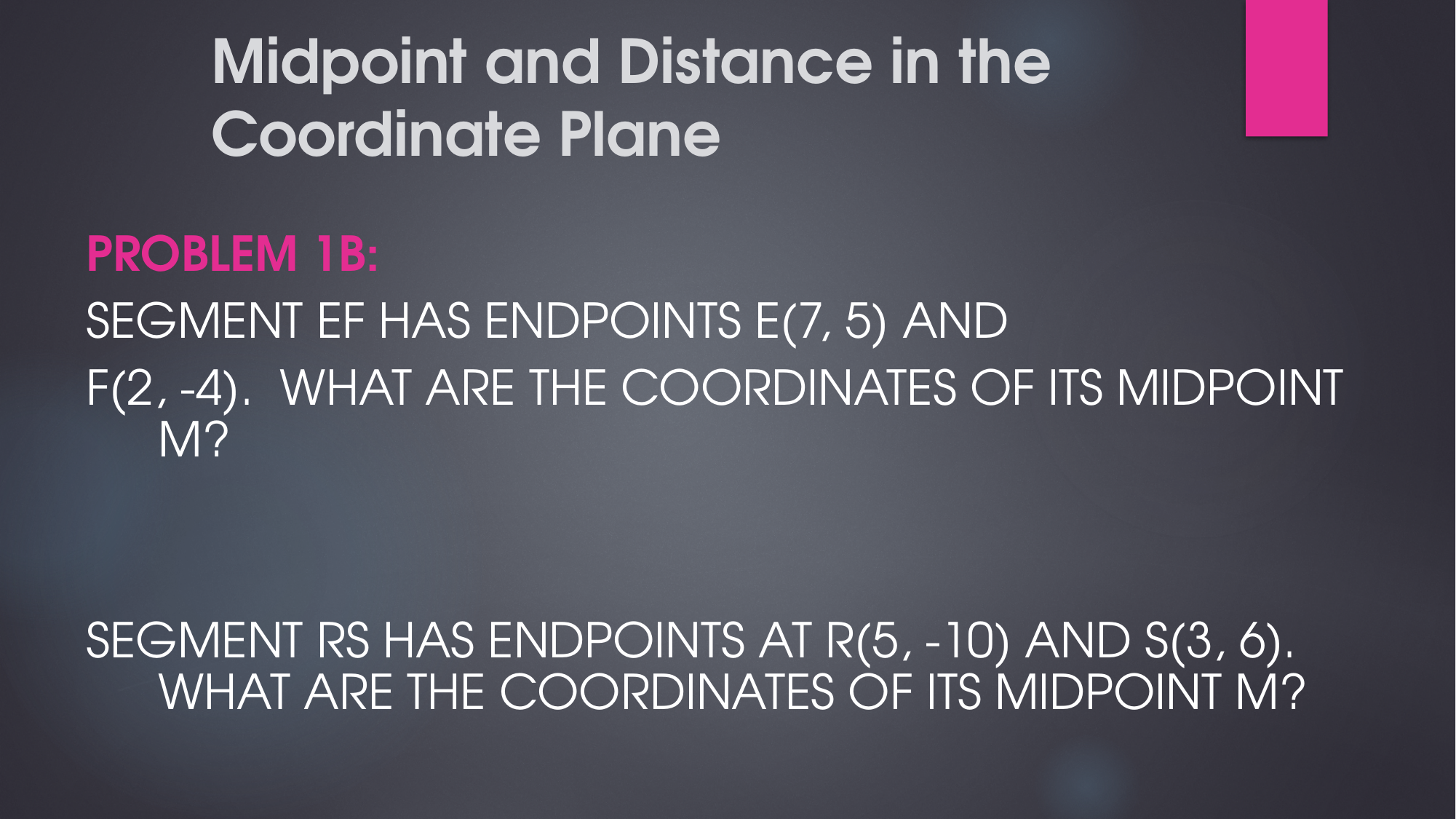

# Midpoint and Distance in the Coordinate Plane
Problem 1b:
Segment EF has endpoints E(7, 5) and
F(2, -4).  What are the coordinates of its midpoint M?

Segment RS has endpoints at R(5, -10) and S(3, 6).  What are the coordinates of its midpoint M?